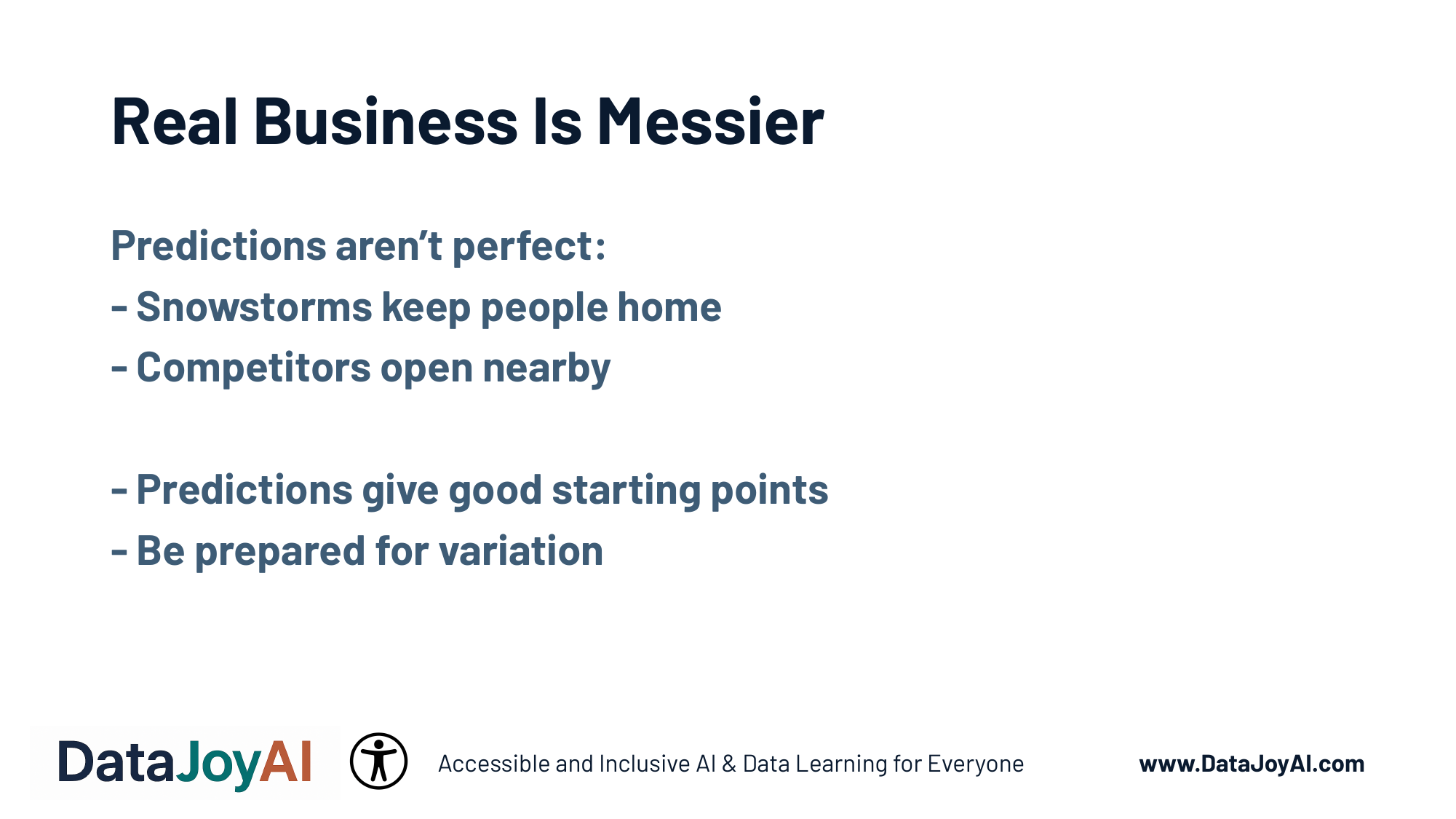

# Real Business Is Messier
Predictions aren’t perfect:
- Snowstorms keep people home
- Competitors open nearby

- Predictions give good starting points
- Be prepared for variation